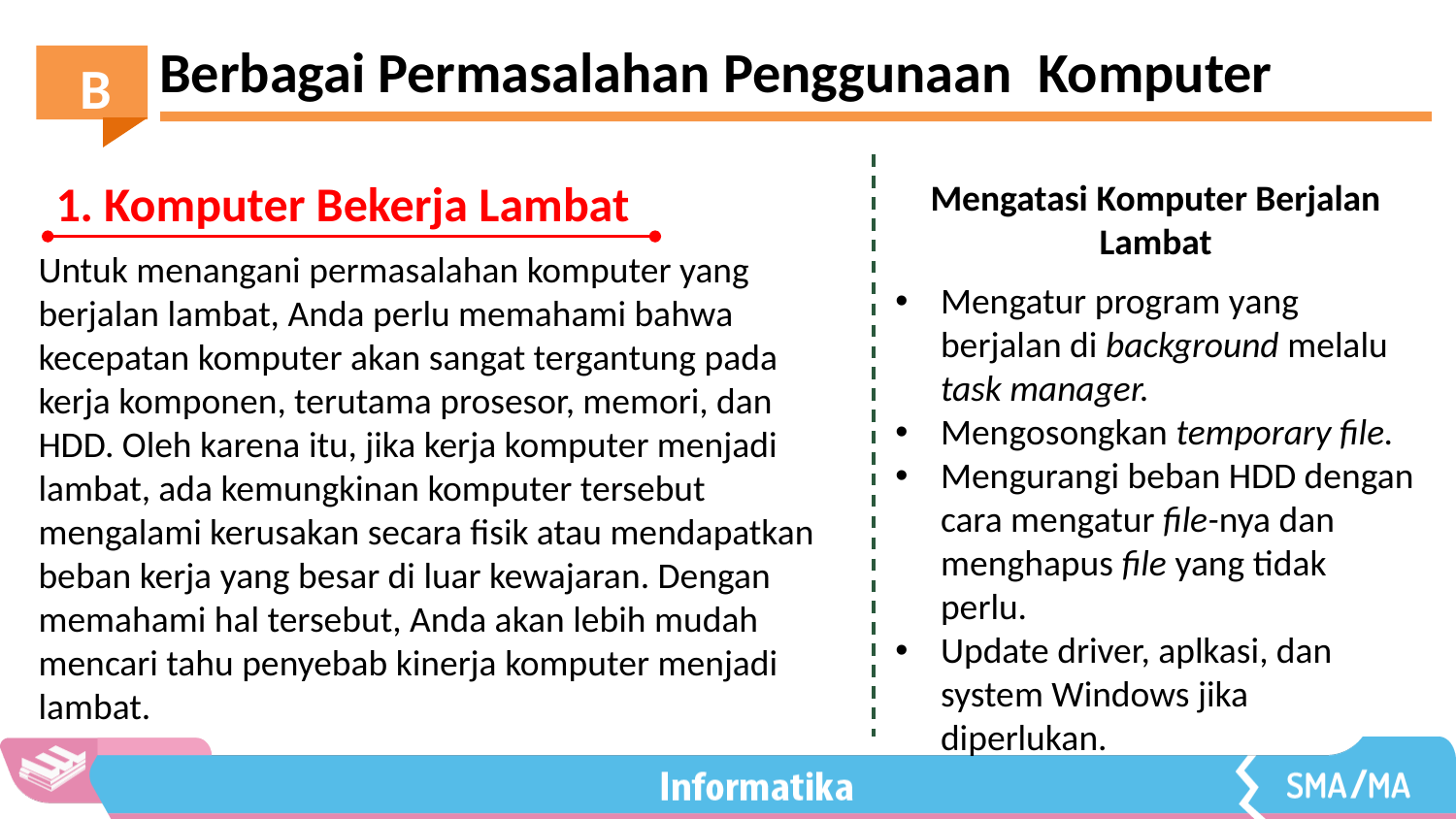

Berbagai Permasalahan Penggunaan  Komputer

B

1. Komputer Bekerja Lambat
Mengatasi Komputer Berjalan Lambat
Untuk menangani permasalahan komputer yang berjalan lambat, Anda perlu memahami bahwa kecepatan komputer akan sangat tergantung pada kerja komponen, terutama prosesor, memori, dan HDD. Oleh karena itu, jika kerja komputer menjadi lambat, ada kemungkinan komputer tersebut mengalami kerusakan secara fisik atau mendapatkan beban kerja yang besar di luar kewajaran. Dengan memahami hal tersebut, Anda akan lebih mudah mencari tahu penyebab kinerja komputer menjadi lambat.
Mengatur program yang berjalan di background melalu task manager.
Mengosongkan temporary file.
Mengurangi beban HDD dengan cara mengatur file-nya dan menghapus file yang tidak perlu.
Update driver, aplkasi, dan system Windows jika diperlukan.